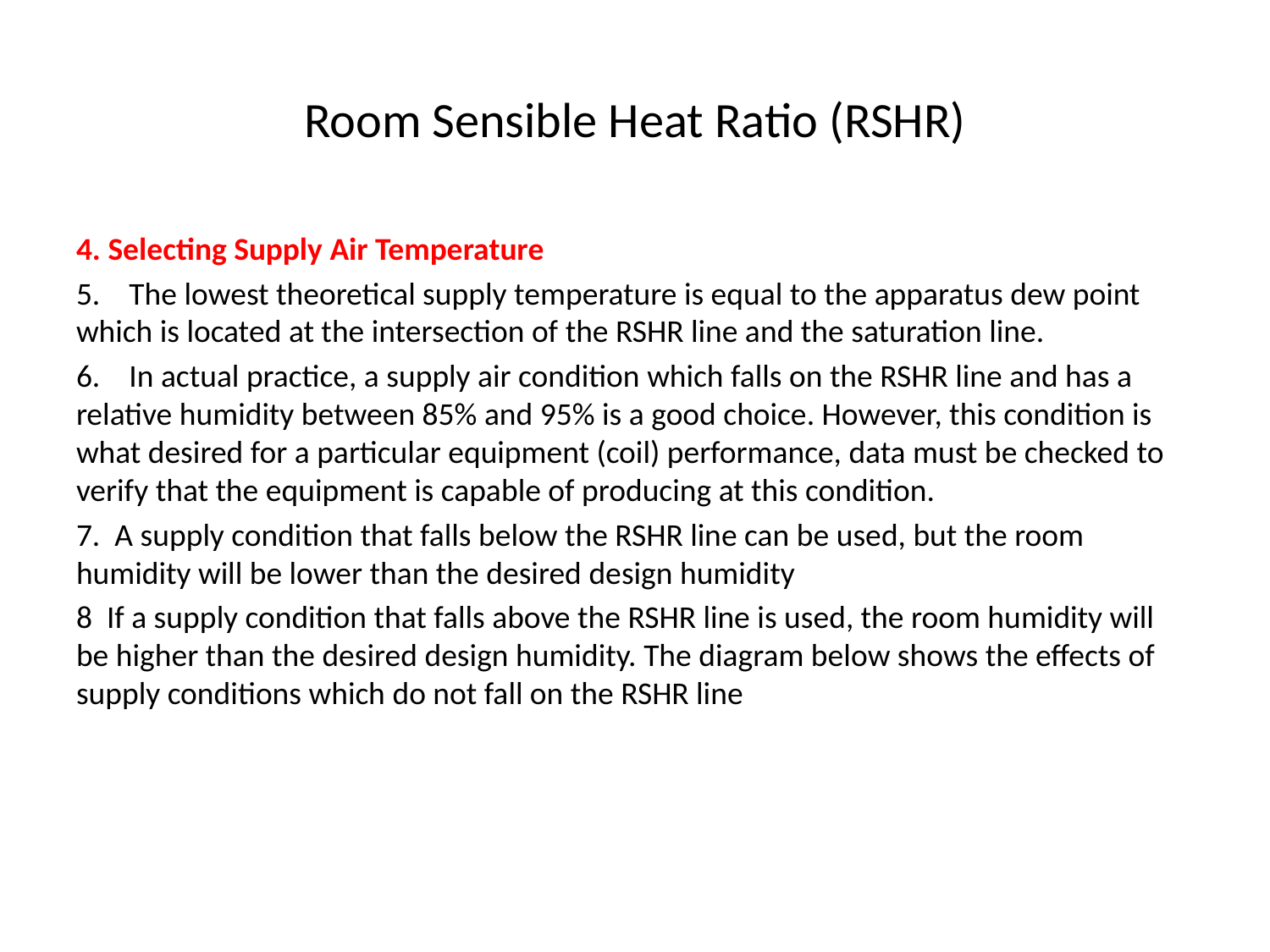

# Room Sensible Heat Ratio (RSHR)
4. Selecting Supply Air Temperature
5.    The lowest theoretical supply temperature is equal to the apparatus dew point which is located at the intersection of the RSHR line and the saturation line.
6.    In actual practice, a supply air condition which falls on the RSHR line and has a relative humidity between 85% and 95% is a good choice. However, this condition is what desired for a particular equipment (coil) performance, data must be checked to verify that the equipment is capable of producing at this condition.
7.  A supply condition that falls below the RSHR line can be used, but the room humidity will be lower than the desired design humidity
8  If a supply condition that falls above the RSHR line is used, the room humidity will be higher than the desired design humidity. The diagram below shows the effects of supply conditions which do not fall on the RSHR line